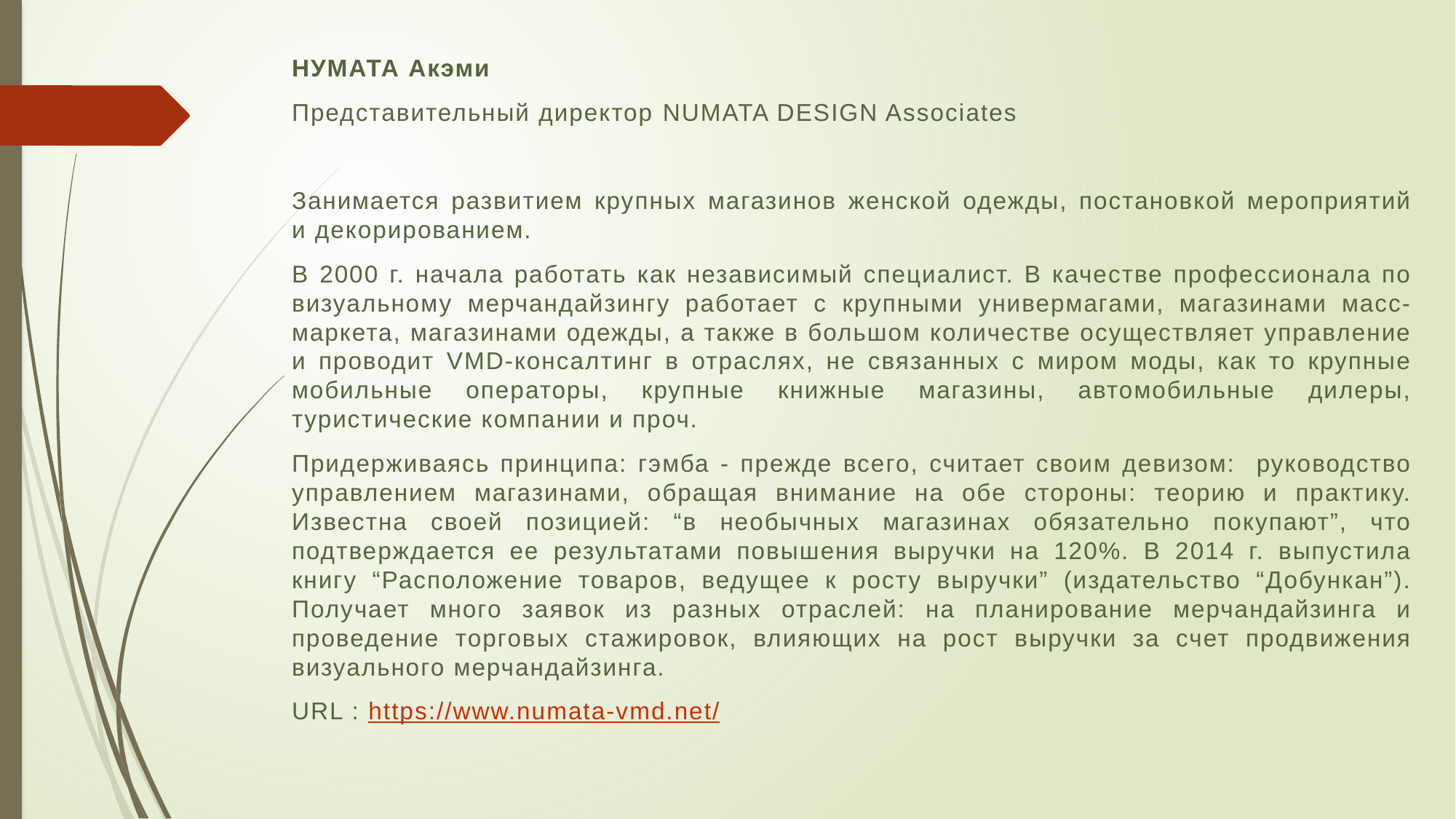

НУМАТА Акэми
Представительный директор NUMATA DESIGN Associates

Занимается развитием крупных магазинов женской одежды, постановкой мероприятий и декорированием.
В 2000 г. начала работать как независимый специалист. В качестве профессионала по визуальному мерчандайзингу работает с крупными универмагами, магазинами масс-маркета, магазинами одежды, а также в большом количестве осуществляет управление и проводит VMD-консалтинг в отраслях, не связанных с миром моды, как то крупные мобильные операторы, крупные книжные магазины, автомобильные дилеры, туристические компании и проч.
Придерживаясь принципа: гэмба - прежде всего, считает своим девизом:  руководство управлением магазинами, обращая внимание на обе стороны: теорию и практику. Известна своей позицией: “в необычных магазинах обязательно покупают”, что подтверждается ее результатами повышения выручки на 120%. В 2014 г. выпустила книгу “Расположение товаров, ведущее к росту выручки” (издательство “Добункан”). Получает много заявок из разных отраслей: на планирование мерчандайзинга и проведение торговых стажировок, влияющих на рост выручки за счет продвижения визуального мерчандайзинга.
URL : https://www.numata-vmd.net/